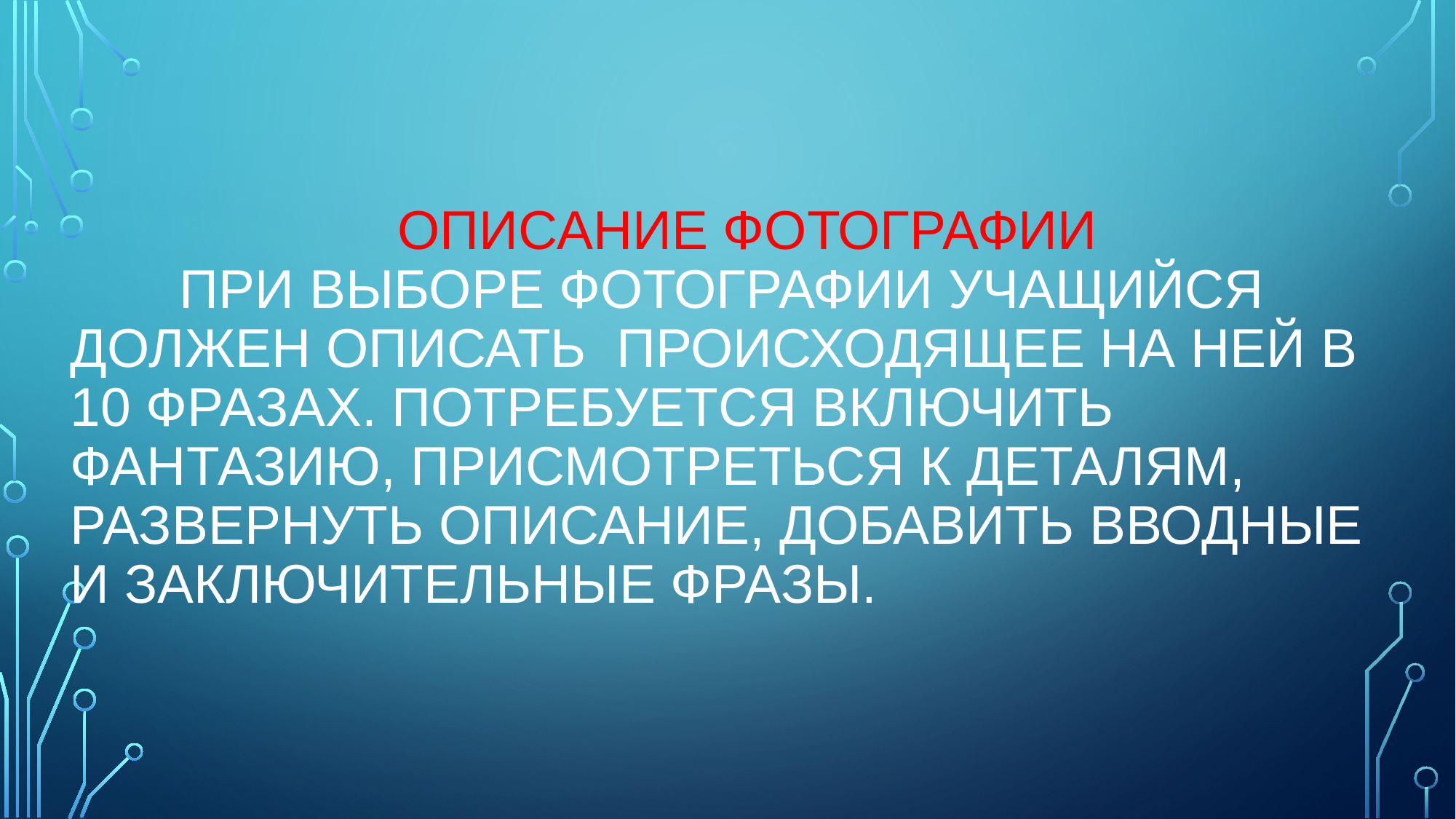

# ОПИСАНИЕ ФОТОГРАФИИ При выборе фотографии учащийся должен описать  происходящее на ней в 10 фразах. Потребуется включить  фантазию, присмотреться к деталям, развернуть описание, добавить вводные  и заключительные фразы.